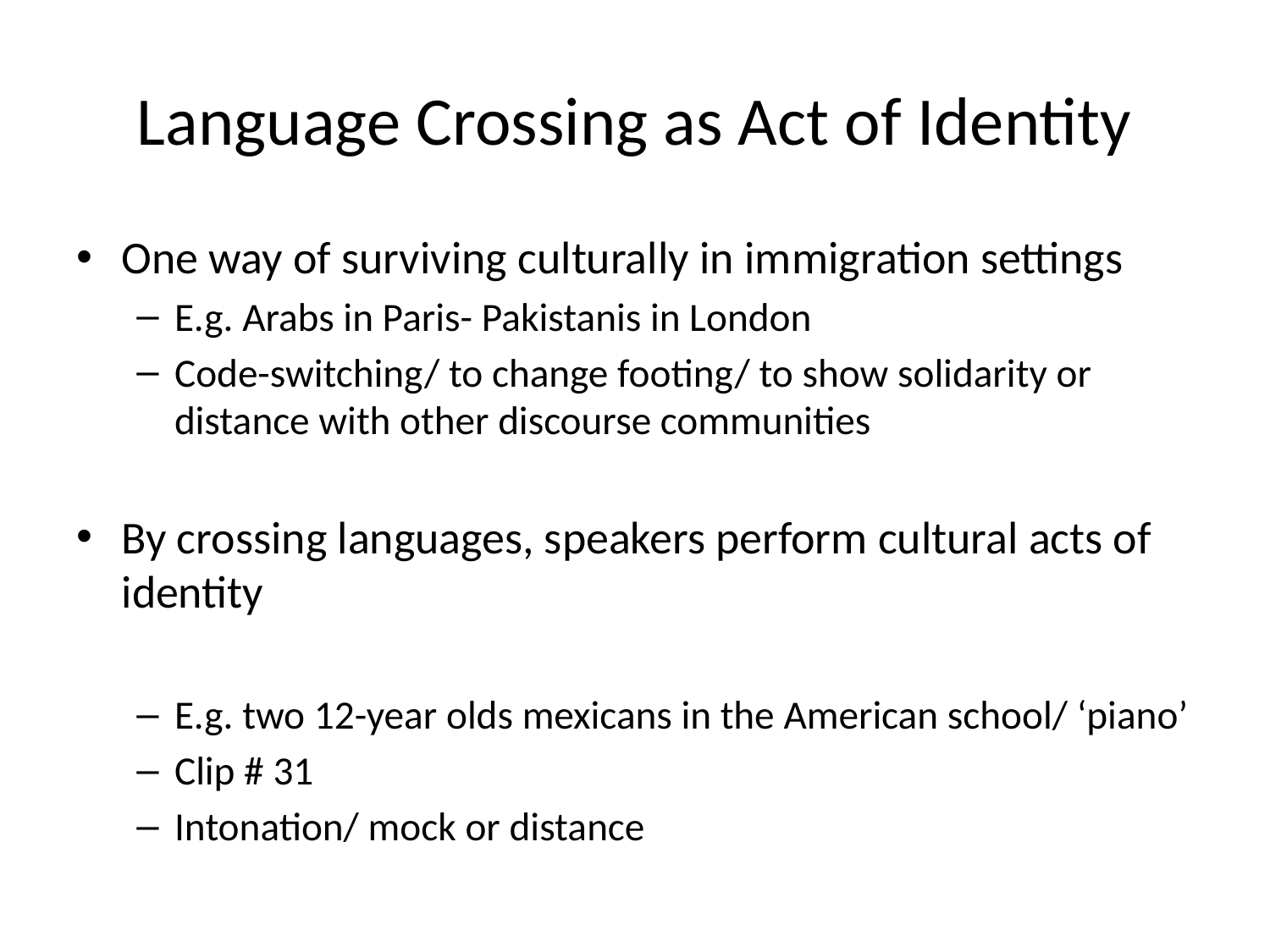

# Language Crossing as Act of Identity
One way of surviving culturally in immigration settings
E.g. Arabs in Paris- Pakistanis in London
Code-switching/ to change footing/ to show solidarity or distance with other discourse communities

By crossing languages, speakers perform cultural acts of identity

E.g. two 12-year olds mexicans in the American school/ ‘piano’
Clip # 31
Intonation/ mock or distance